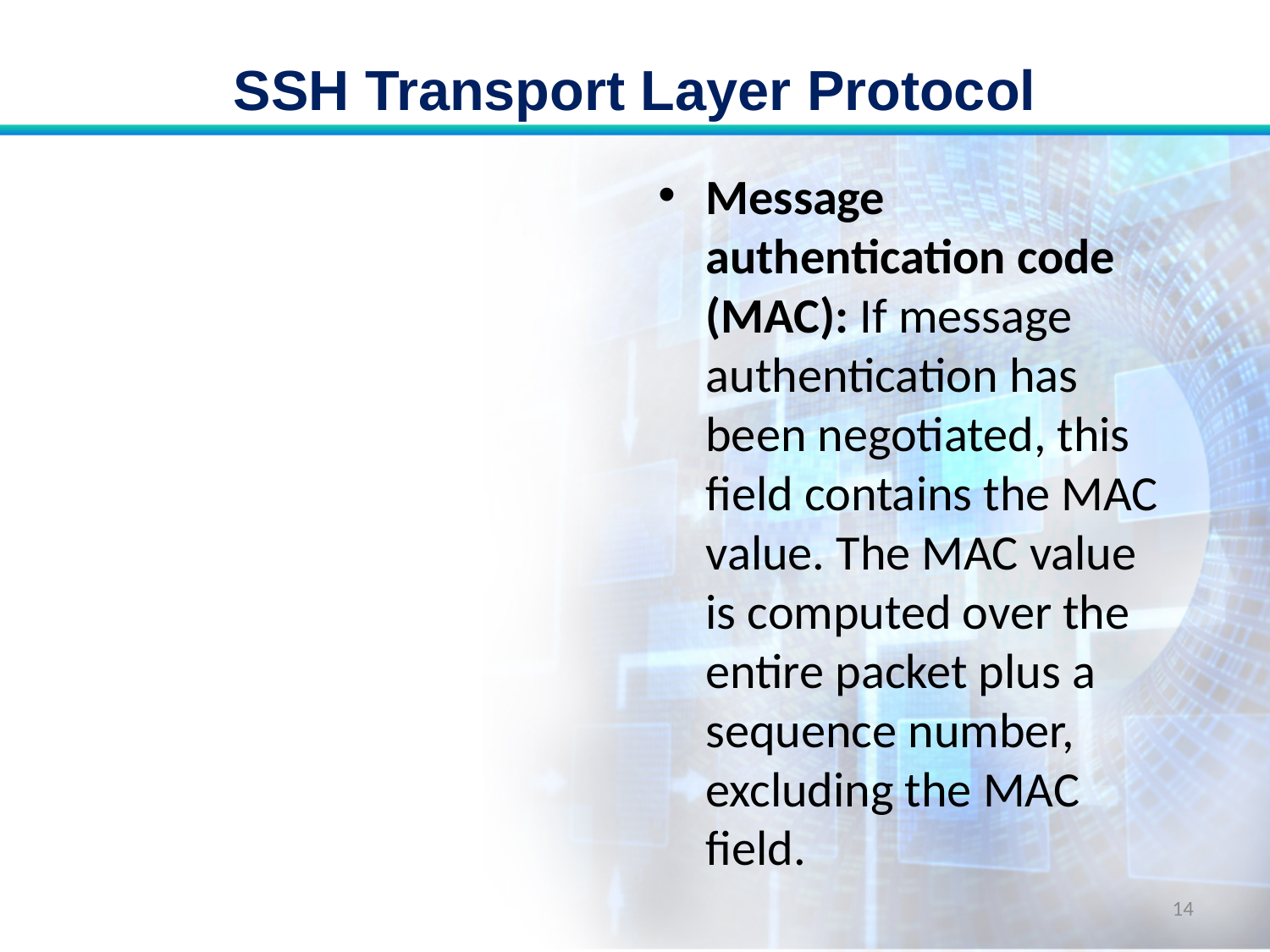

# SSH Transport Layer Protocol
Message authentication code (MAC): If message authentication has been negotiated, this field contains the MAC value. The MAC value is computed over the entire packet plus a sequence number, excluding the MAC field.
14